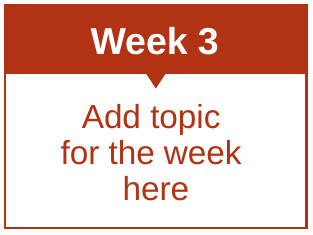

Week 3
Add topic
for the week
here